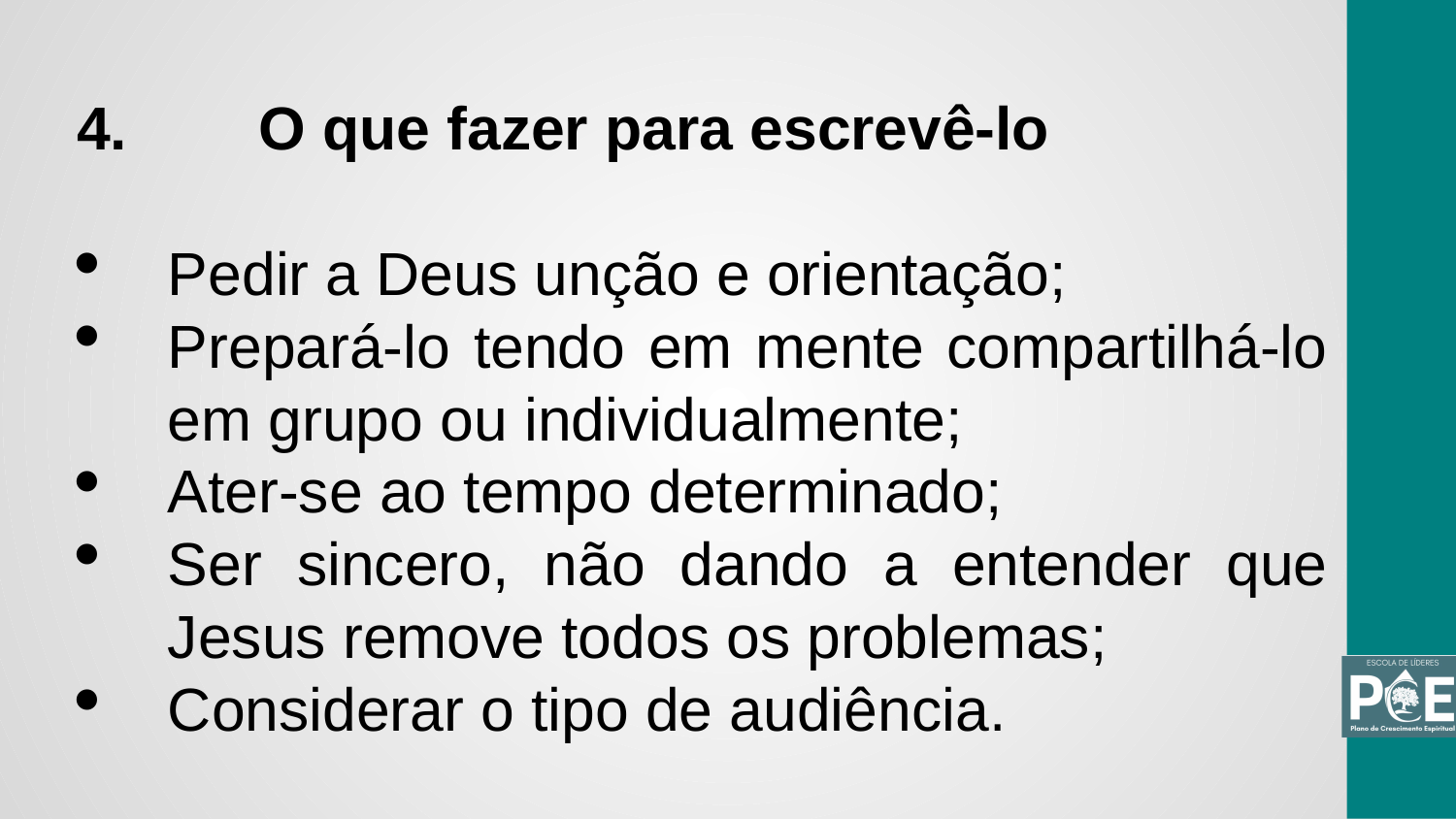

O que fazer para escrevê-lo

Pedir a Deus unção e orientação;
Prepará-lo tendo em mente compartilhá-lo em grupo ou individualmente;
Ater-se ao tempo determinado;
Ser sincero, não dando a entender que Jesus remove todos os problemas;
Considerar o tipo de audiência.